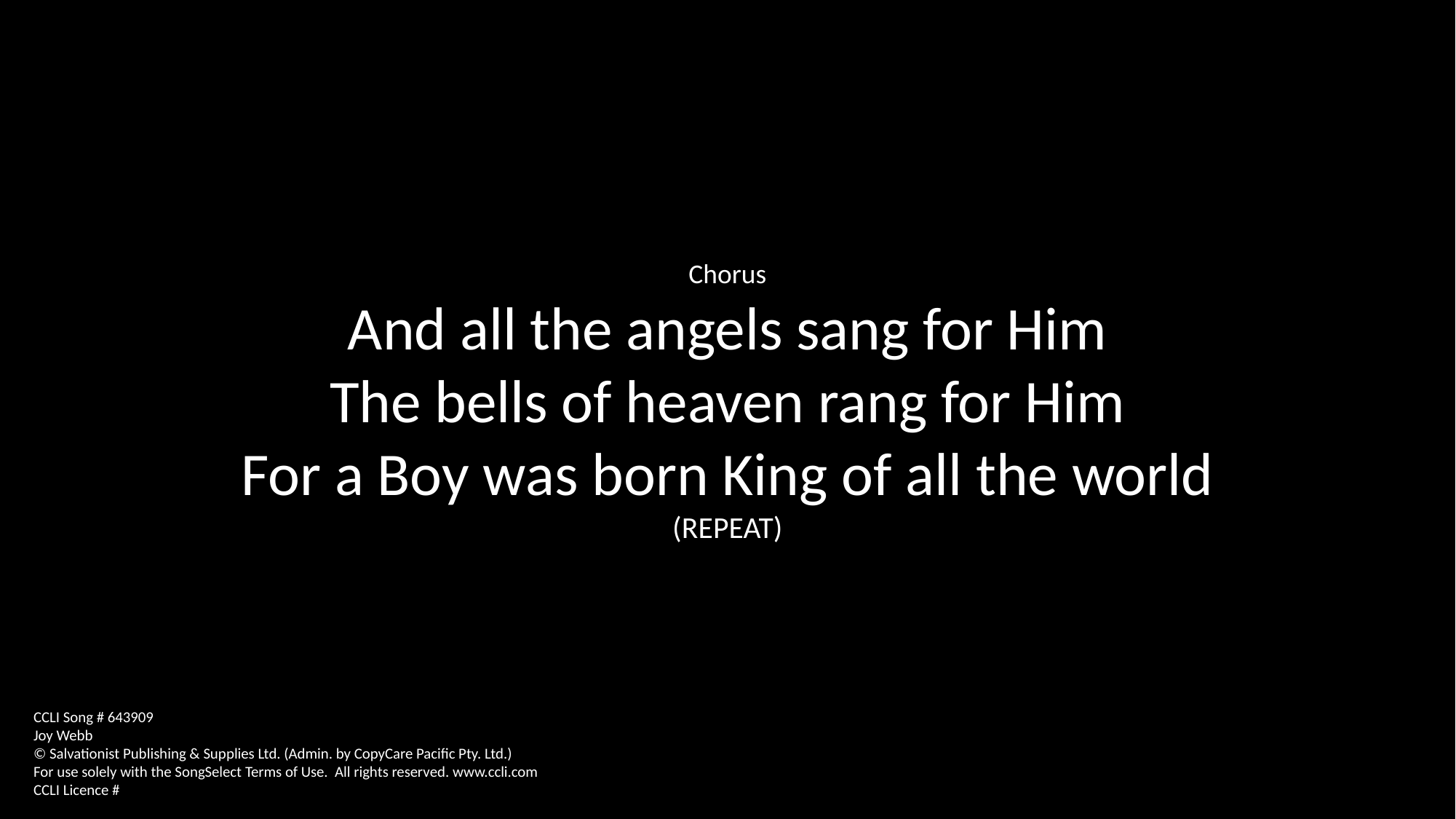

Chorus
And all the angels sang for Him
The bells of heaven rang for Him
For a Boy was born King of all the world
(REPEAT)
CCLI Song # 643909
Joy Webb
© Salvationist Publishing & Supplies Ltd. (Admin. by CopyCare Pacific Pty. Ltd.)
For use solely with the SongSelect Terms of Use.  All rights reserved. www.ccli.com
CCLI Licence #